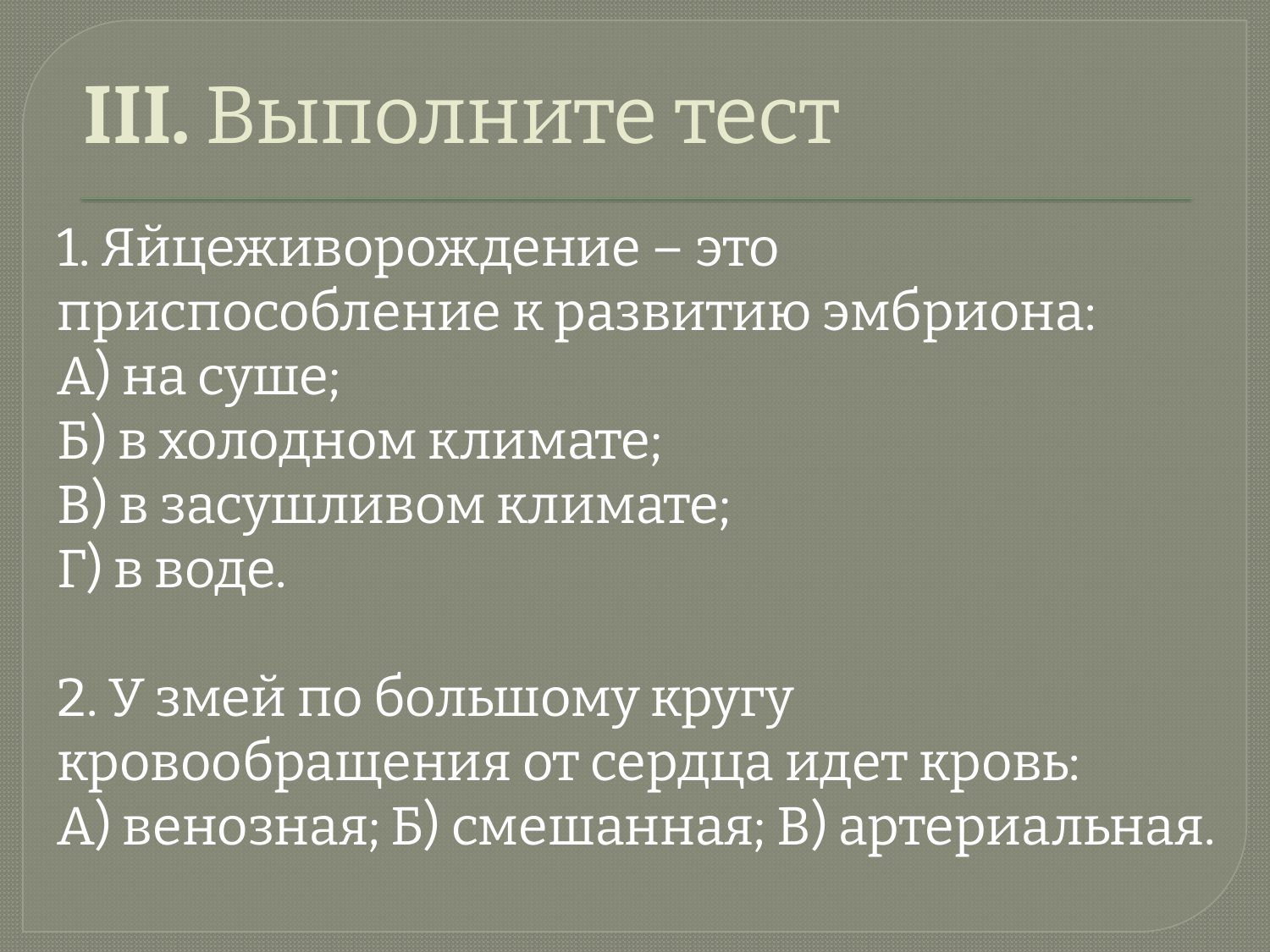

# III. Выполните тест
1. Яйцеживорождение – это приспособление к развитию эмбриона:
А) на суше;
Б) в холодном климате;
В) в засушливом климате;
Г) в воде.

2. У змей по большому кругу кровообращения от сердца идет кровь:
А) венозная; Б) смешанная; В) артериальная.